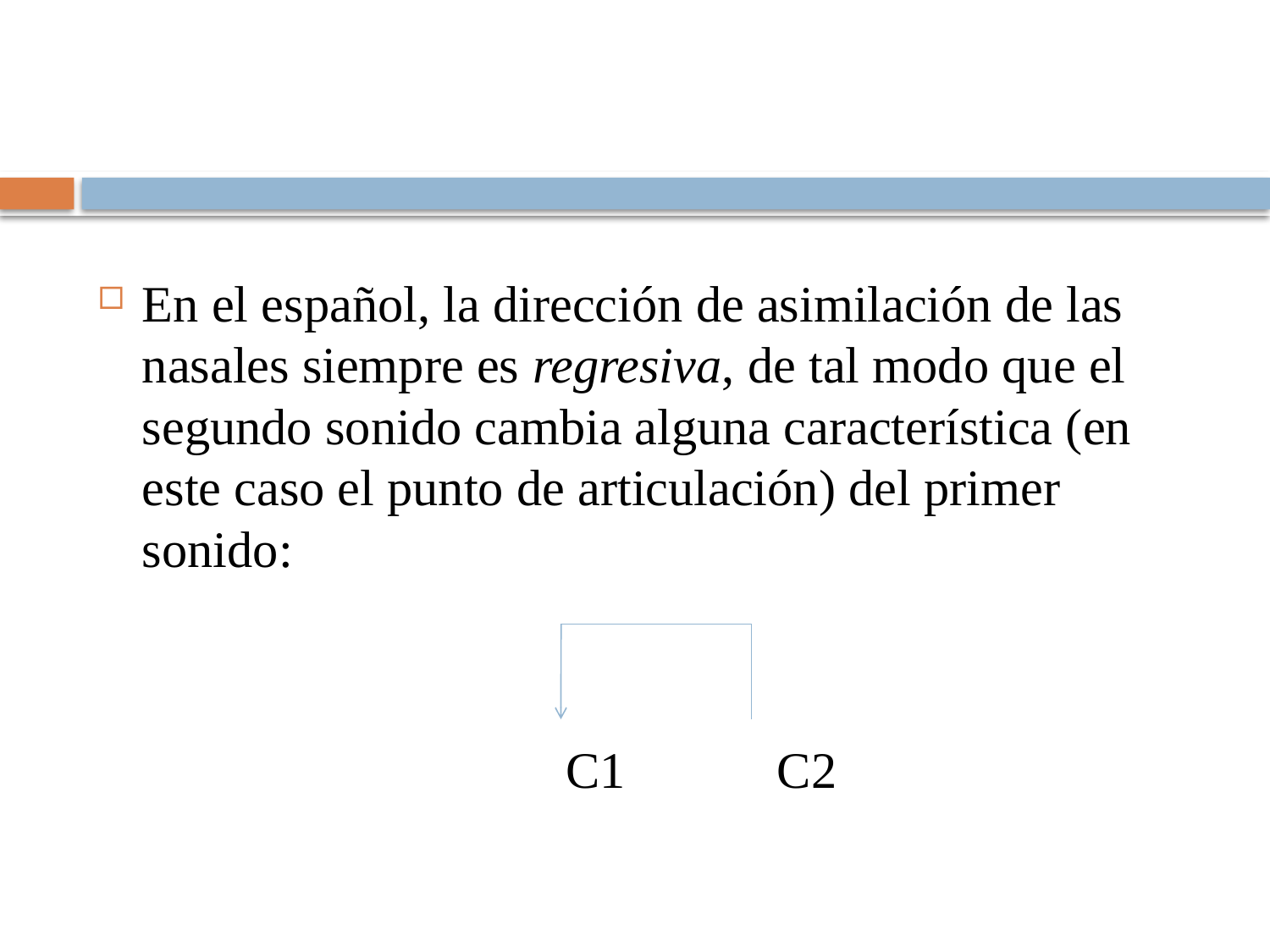

#
En el español, la dirección de asimilación de las nasales siempre es regresiva, de tal modo que el segundo sonido cambia alguna característica (en este caso el punto de articulación) del primer sonido:

				   C1    	C2